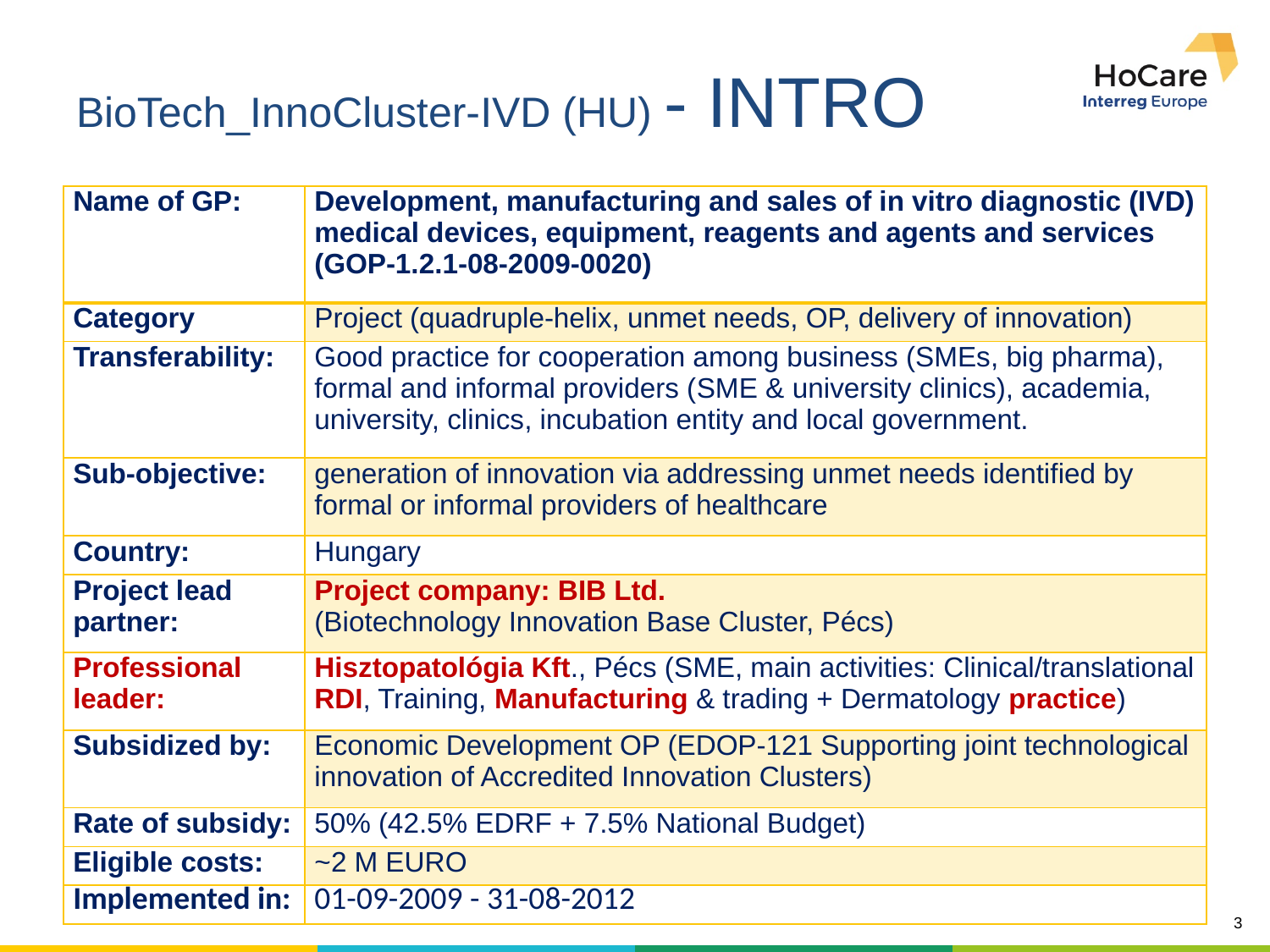

# BioTech_InnoCluster-IVD (HU) - INTRO
| Name of GP: | Development, manufacturing and sales of in vitro diagnostic (IVD) medical devices, equipment, reagents and agents and services (GOP-1.2.1-08-2009-0020) |
| --- | --- |
| Category | Project (quadruple-helix, unmet needs, OP, delivery of innovation) |
| Transferability: | Good practice for cooperation among business (SMEs, big pharma), formal and informal providers (SME & university clinics), academia, university, clinics, incubation entity and local government. |
| Sub-objective: | generation of innovation via addressing unmet needs identified by formal or informal providers of healthcare |
| Country: | Hungary |
| Project lead partner: | Project company: BIB Ltd. (Biotechnology Innovation Base Cluster, Pécs) |
| Professional leader: | Hisztopatológia Kft., Pécs (SME, main activities: Clinical/translational RDI, Training, Manufacturing & trading + Dermatology practice) |
| Subsidized by: | Economic Development OP (EDOP-121 Supporting joint technological innovation of Accredited Innovation Clusters) |
| Rate of subsidy: | 50% (42.5% EDRF + 7.5% National Budget) |
| Eligible costs: | ~2 M EURO |
| Implemented in: | 01-09-2009 - 31-08-2012 |